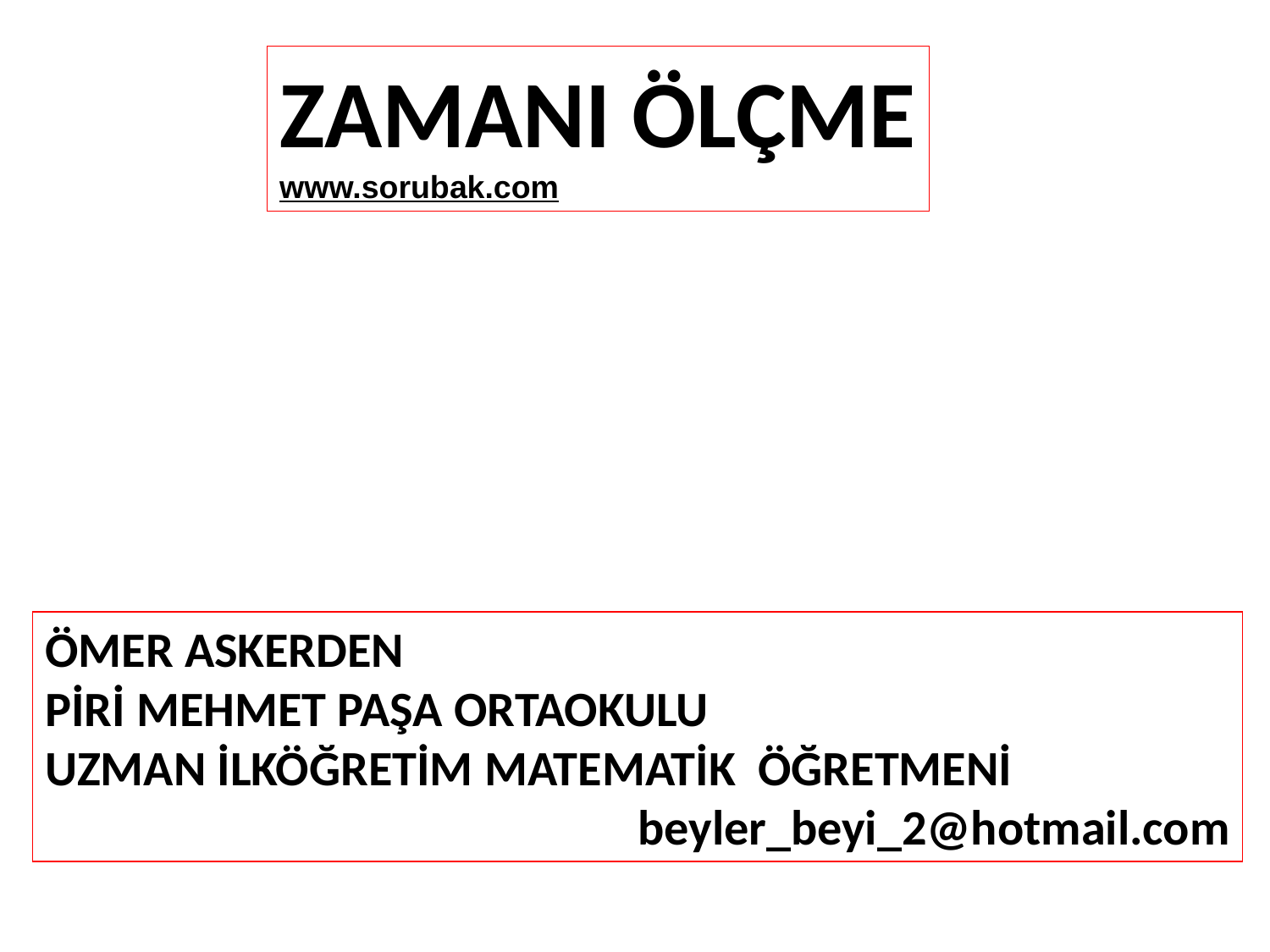

ZAMANI ÖLÇME
www.sorubak.com
ÖMER ASKERDEN
PİRİ MEHMET PAŞA ORTAOKULU
UZMAN İLKÖĞRETİM MATEMATİK  ÖĞRETMENİ
beyler_beyi_2@hotmail.com